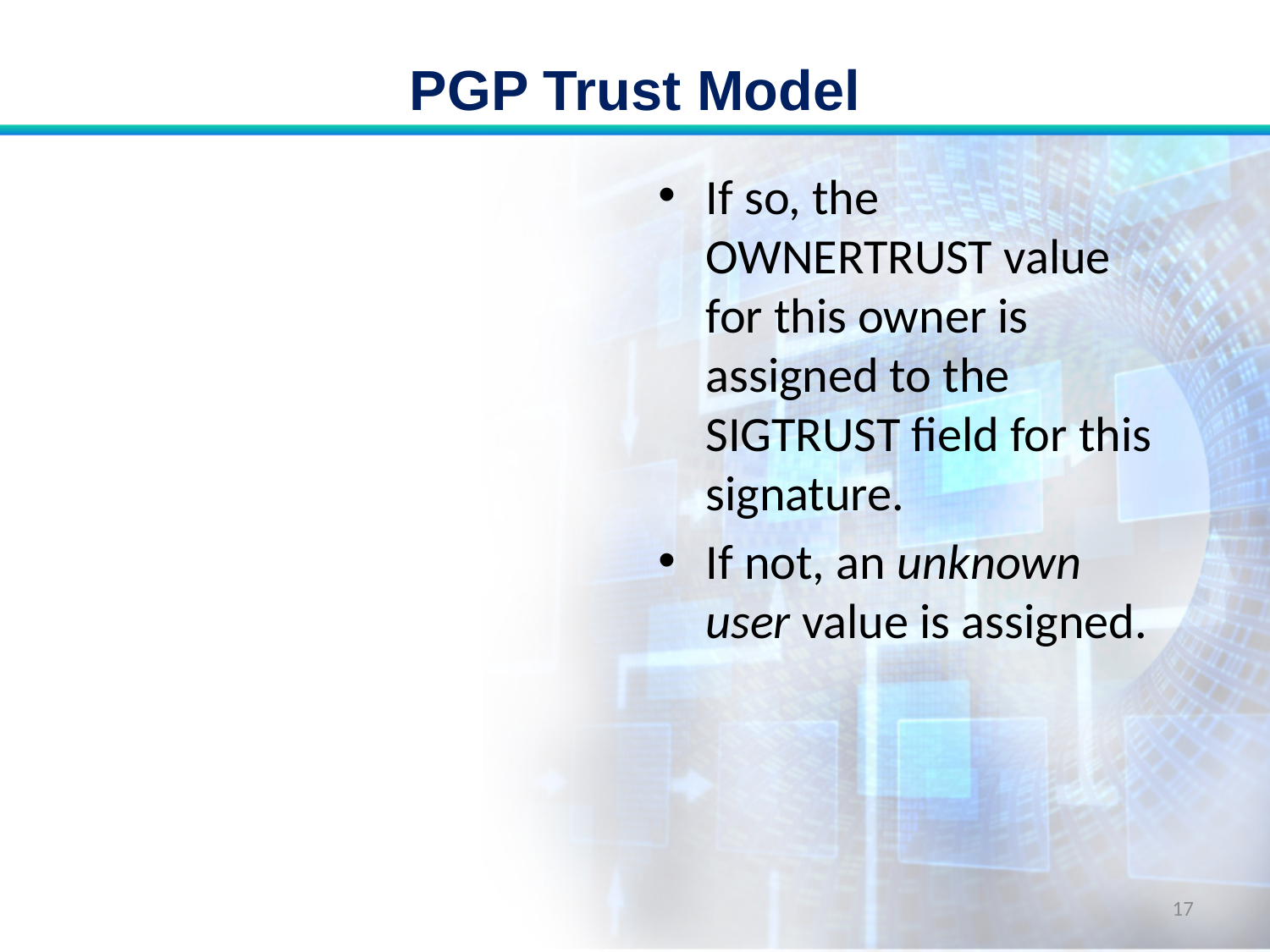

# PGP Trust Model
If so, the OWNERTRUST value for this owner is assigned to the SIGTRUST field for this signature.
If not, an unknown user value is assigned.
17